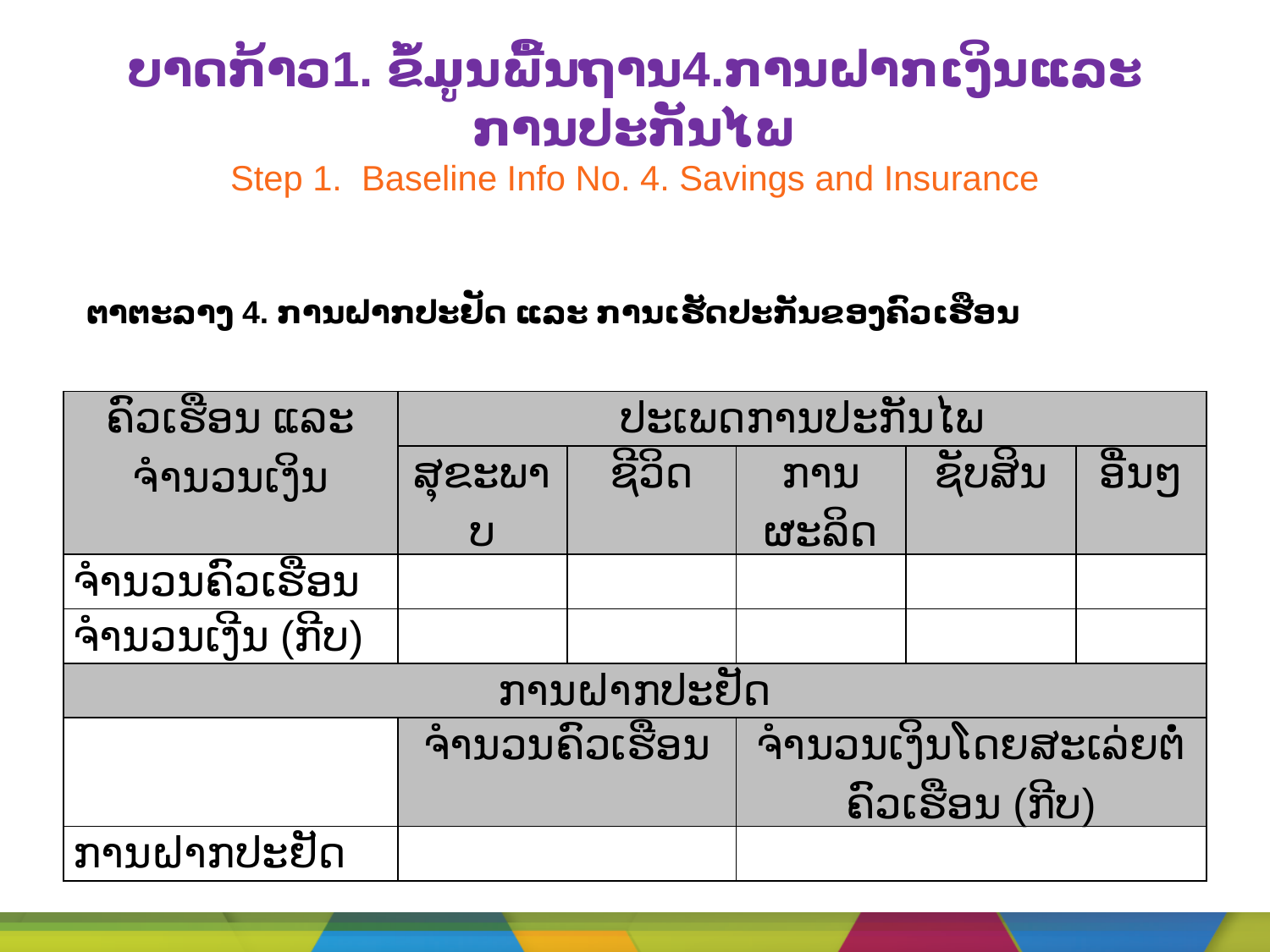

# ບາດກ້າວ1. ຂໍ້ມູນພື້ນຖານ4.ການຝາກເງິນແລະການປະກັນໄພ Step 1.  Baseline Info No. 4. Savings and Insurance
ຕາຕະລາງ 4. ການຝາກປະຢັດ ແລະ ການເຮັດປະກັນຂອງຄົວເຮືອນ
| ຄົວເຮືອນ ແລະ ຈຳນວນເງິນ | ປະເພດການປະກັນໄພ |  |  |  |  |
| --- | --- | --- | --- | --- | --- |
|  | ສຸຂະພາບ | ຊີວິດ | ການຜະລິດ | ຊັບສິນ | ອື່ນໆ |
| ຈຳນວນຄົວເຮືອນ |  |  |  |  |  |
| ຈຳນວນເງີນ (ກີບ) |  |  |  |  |  |
| ການຝາກປະຢັດ |  |  |  |  |  |
|  | ຈຳນວນຄົວເຮືອນ |  | ຈຳນວນເງິນໂດຍສະເລ່ຍຕໍ່ຄົວເຮືອນ (ກີບ) |  |  |
| ການຝາກປະຢັດ |  |  |  |  |  |